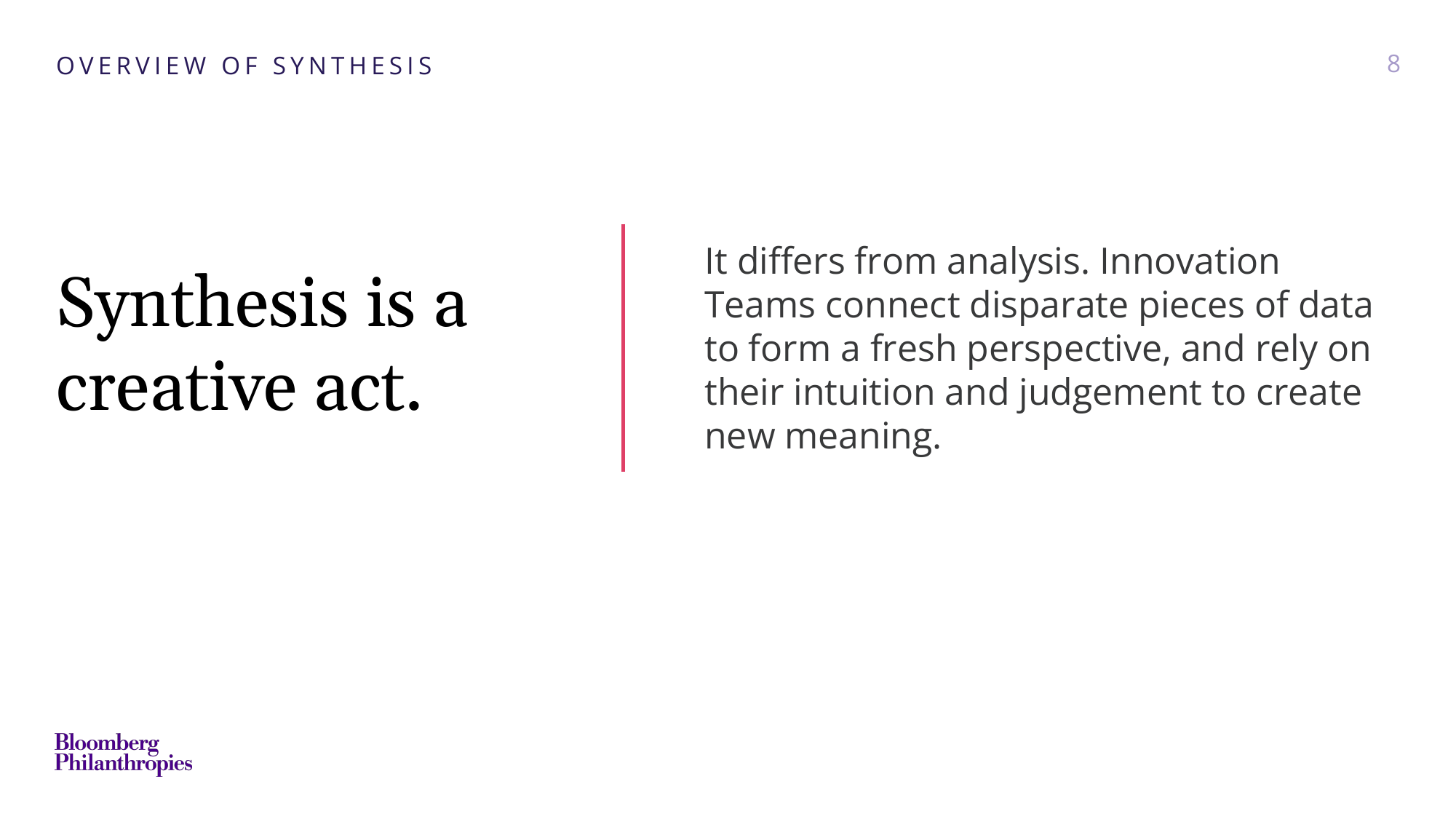

OVERVIEW OF SYNTHESIS
8
It differs from analysis. Innovation Teams connect disparate pieces of data to form a fresh perspective, and rely on their intuition and judgement to create new meaning.
Synthesis is a creative act.